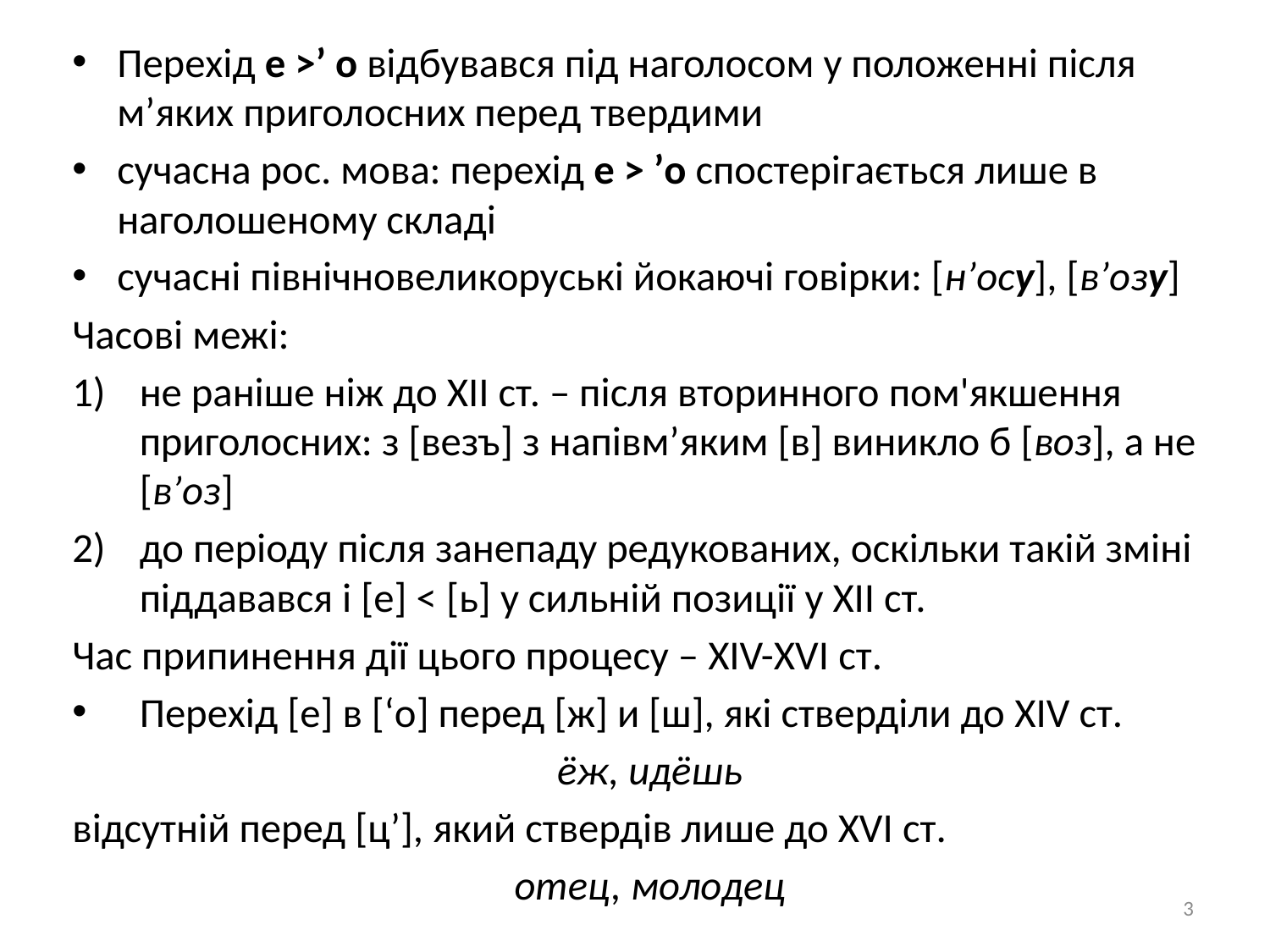

Перехід е >’ о відбувався під наголосом у положенні після м’яких приголосних перед твердими
сучасна рос. мова: перехід е > ’о спостерігається лише в наголошеному складі
сучасні північновеликоруські йокаючі говірки: [н’осу], [в’озу]
Часові межі:
не раніше ніж до ХІІ ст. – після вторинного пом'якшення приголосних: з [везъ] з напівм’яким [в] виникло б [воз], а не [в’оз]
до періоду після занепаду редукованих, оскільки такій зміні піддавався і [е] < [ь] у сильній позиції у ХІІ ст.
Час припинення дії цього процесу – XIV-XVI ст.
Перехід [е] в [‘о] перед [ж] и [ш], які стверділи до XIV ст.
ёж, идёшь
відсутній перед [ц’], який ствердів лише до XVI ст.
отец, молодец

3